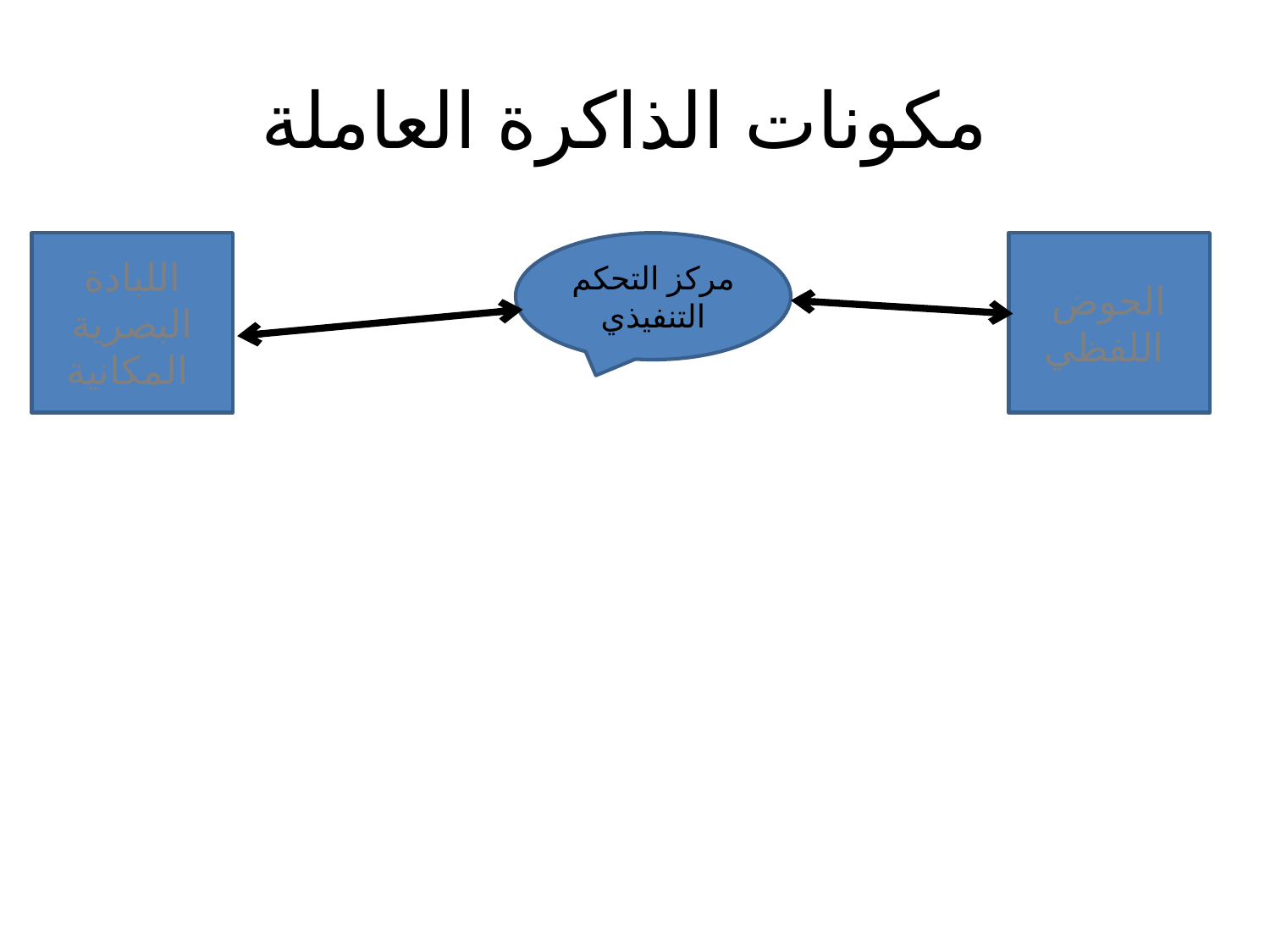

# مكونات الذاكرة العاملة

اللبادة البصرية المكانية
مركز التحكم التنفيذي
الحوض اللفظي